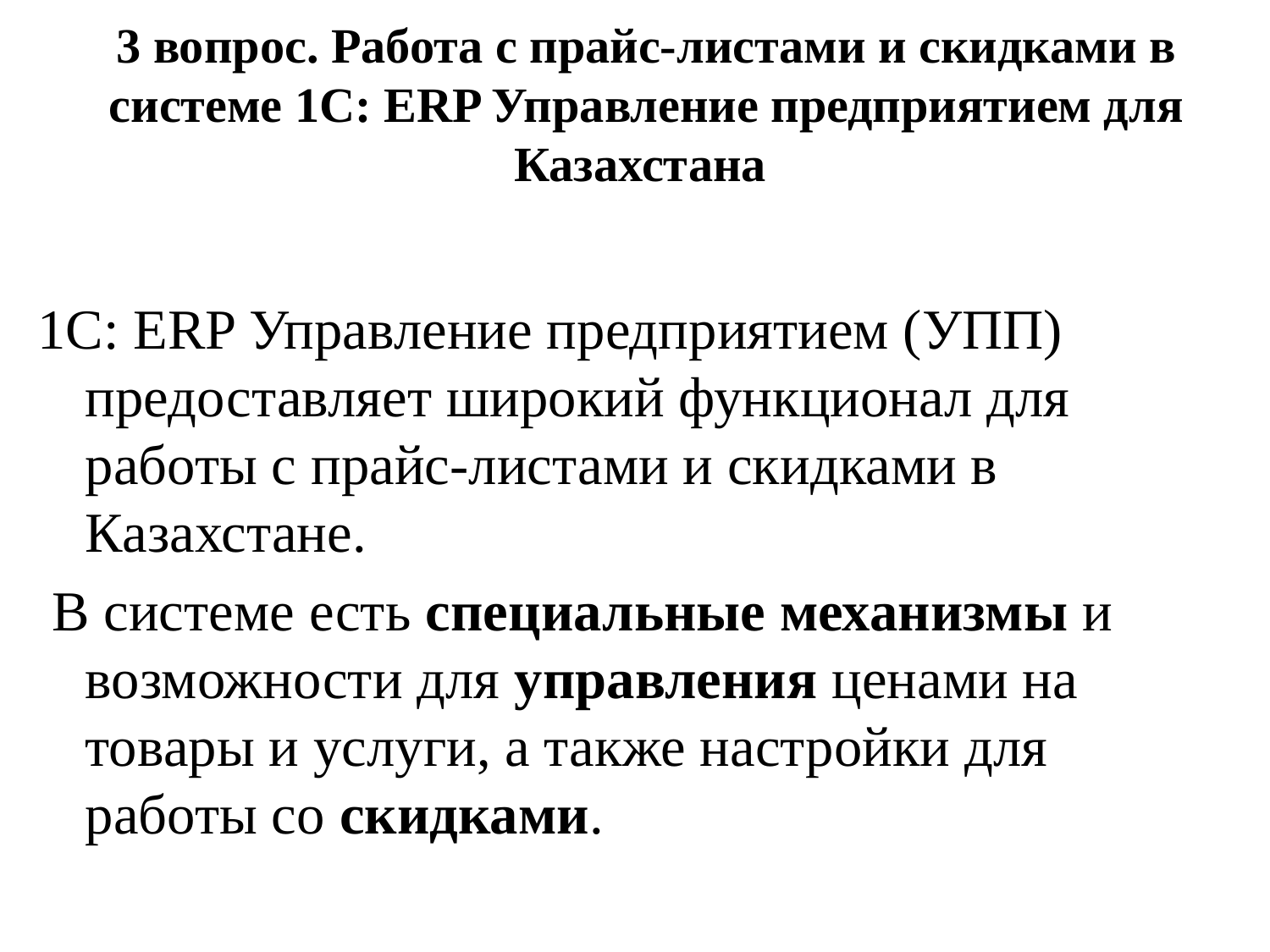

# 3 вопрос. Работа с прайс-листами и скидками в системе 1С: ERP Управление предприятием для Казахстана
1С: ERP Управление предприятием (УПП) предоставляет широкий функционал для работы с прайс-листами и скидками в Казахстане.
 В системе есть специальные механизмы и возможности для управления ценами на товары и услуги, а также настройки для работы со скидками.